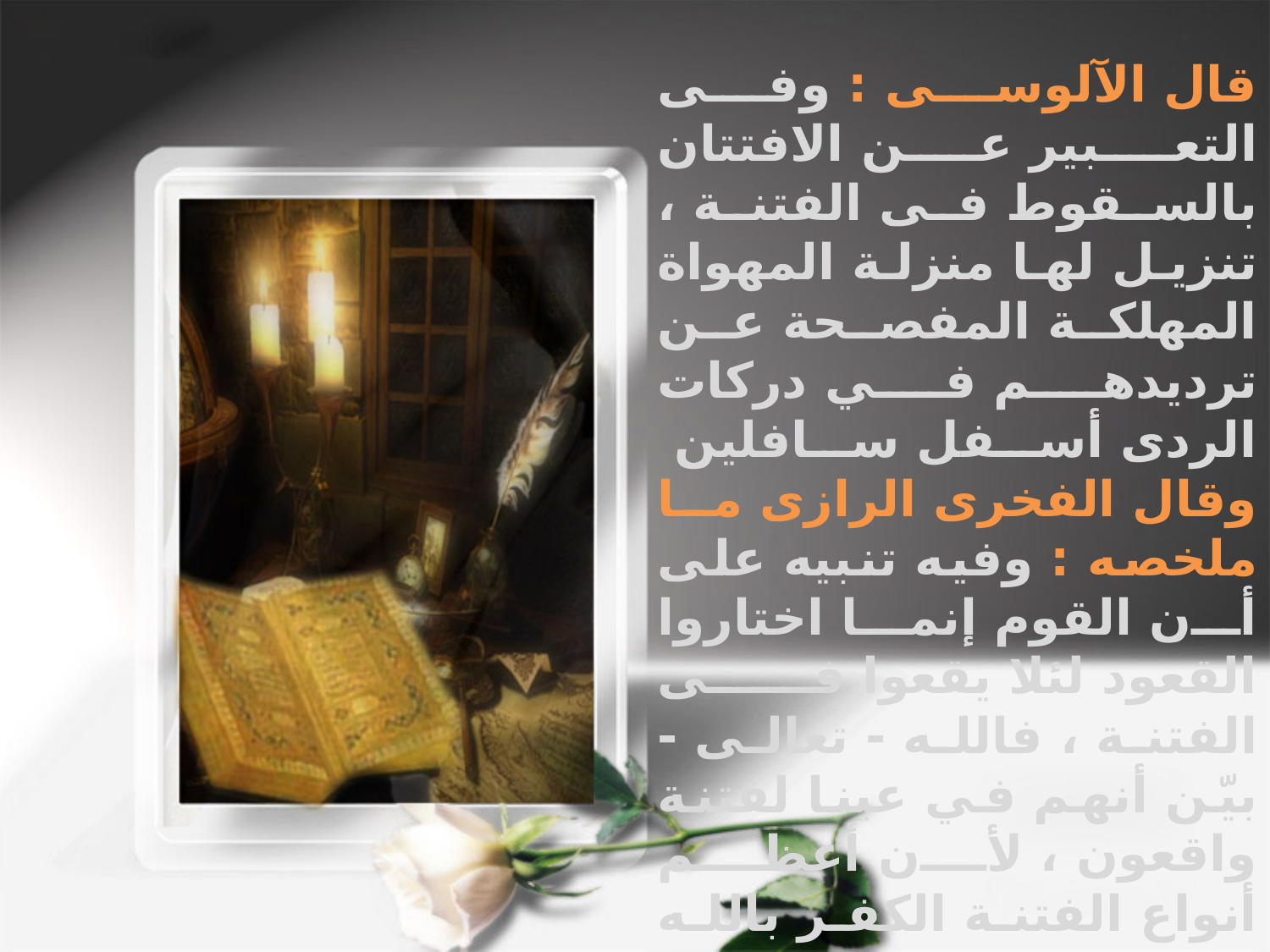

قال الآلوسى : وفى التعبير عن الافتتان بالسقوط فى الفتنة ، تنزيل لها منزلة المهواة المهلكة المفصحة عن ترديدهم في دركات الردى أسفل سافلين
وقال الفخرى الرازى ما ملخصه : وفيه تنبيه على أن القوم إنما اختاروا القعود لئلا يقعوا فى الفتنة ، فالله - تعالى - بيّن أنهم في عينا لفتنة واقعون ، لأن أعظم أنواع الفتنة الكفر بالله وبرسوله ، والتمرد على قبول التكاليف التي كلفنا الله بها .